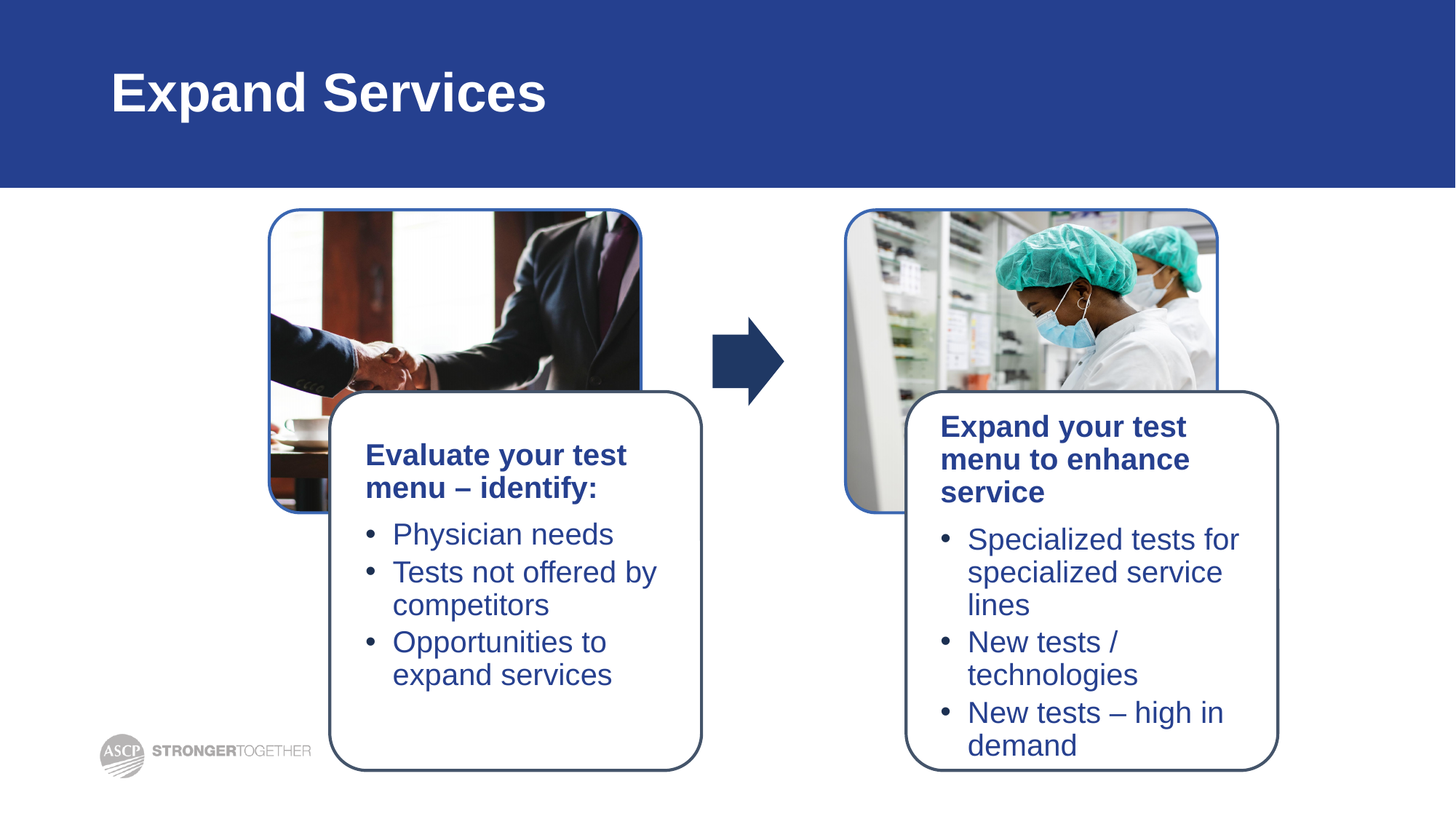

# Expand Services

Expand your test menu to enhance service
Specialized tests for specialized service lines
New tests / technologies
New tests – high in demand
Evaluate your test menu – identify:
Physician needs
Tests not offered by competitors
Opportunities to expand services